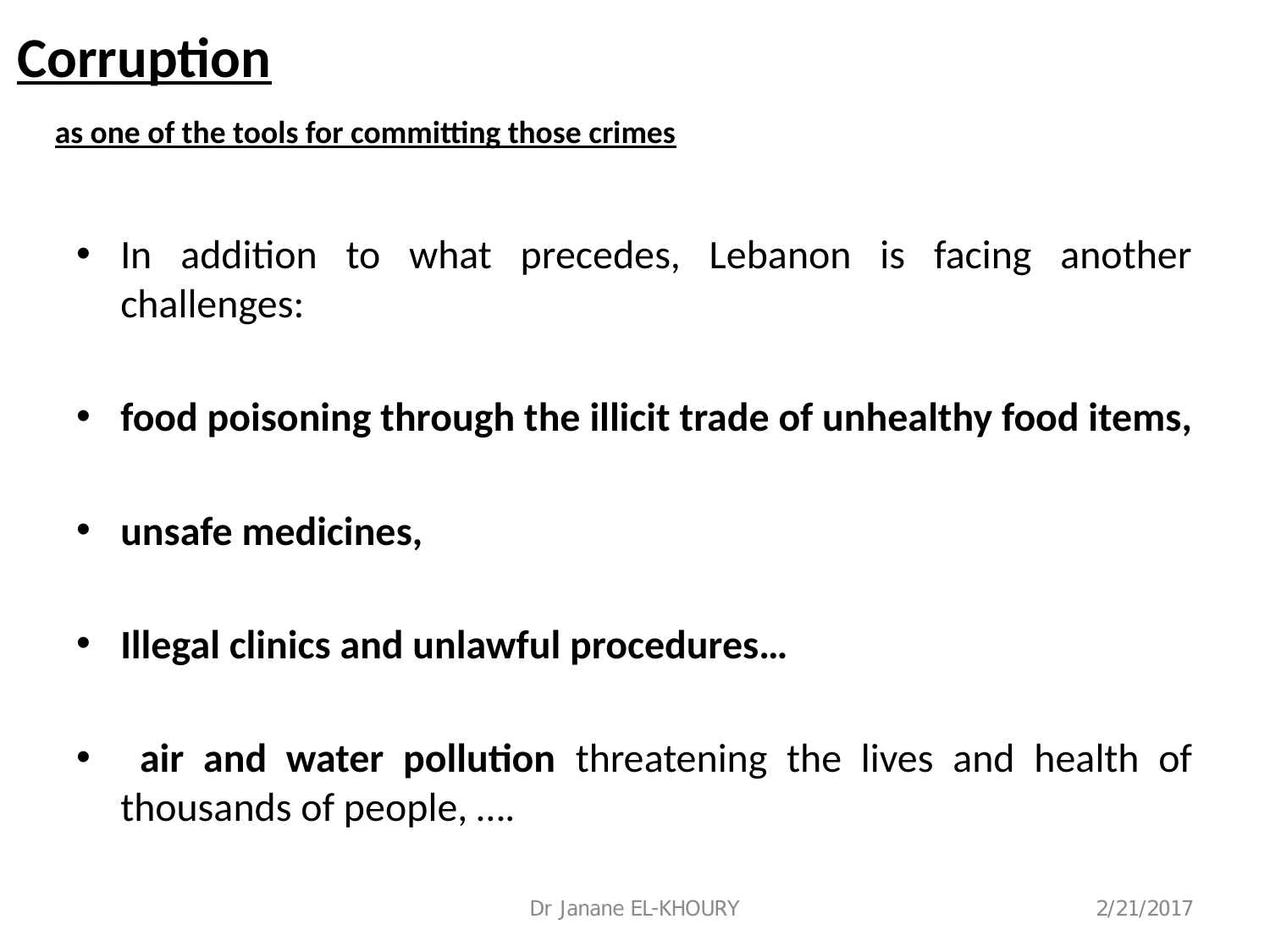

# Corruption
as one of the tools for committing those crimes
In addition to what precedes, Lebanon is facing another challenges:

food poisoning through the illicit trade of unhealthy food items,

unsafe medicines,

Illegal clinics and unlawful procedures…

 air and water pollution threatening the lives and health of thousands of people, ….

Dr Janane EL-KHOURY
2/21/2017